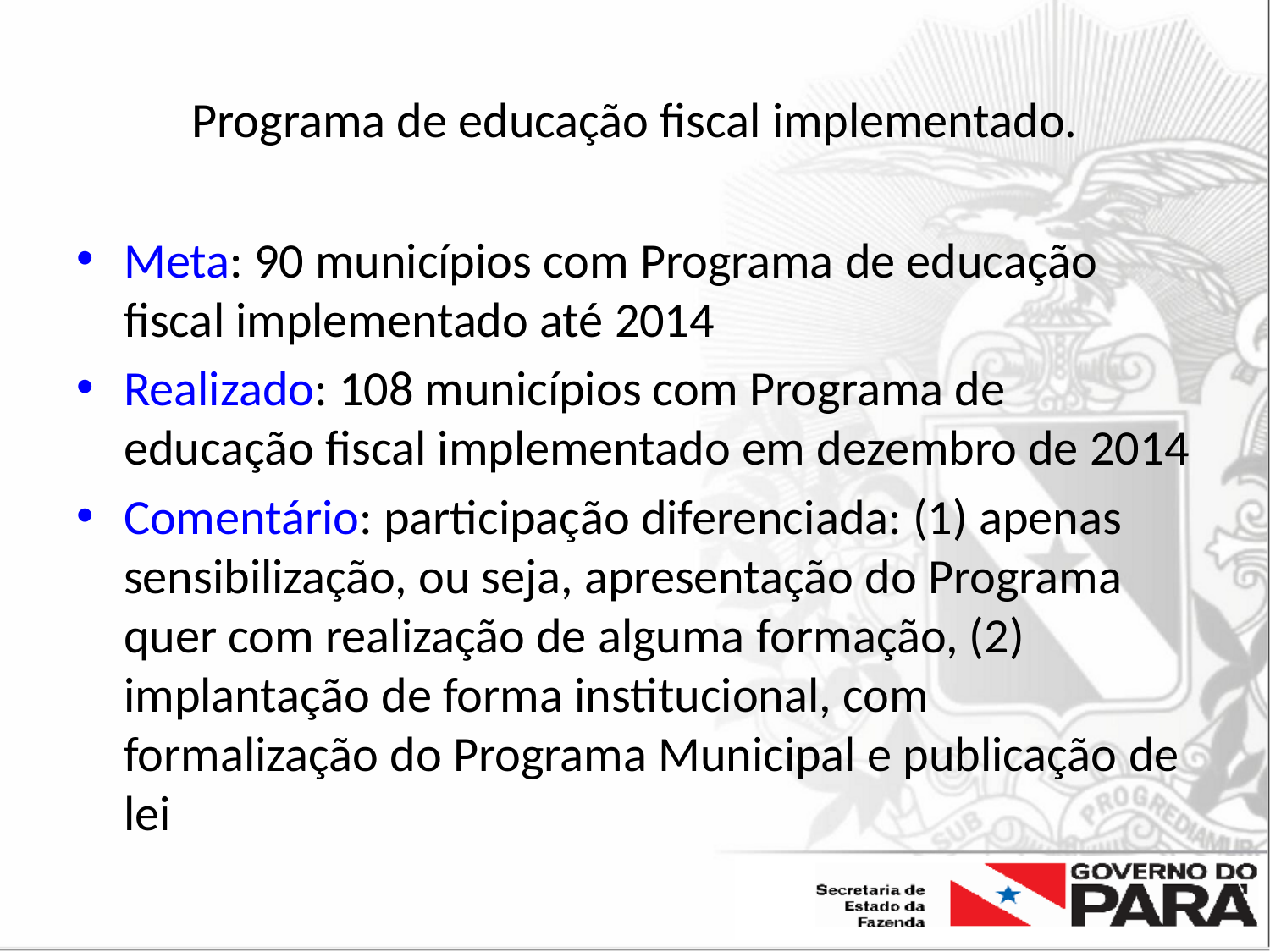

# Programa de educação fiscal implementado.
Meta: 90 municípios com Programa de educação fiscal implementado até 2014
Realizado: 108 municípios com Programa de educação fiscal implementado em dezembro de 2014
Comentário: participação diferenciada: (1) apenas sensibilização, ou seja, apresentação do Programa quer com realização de alguma formação, (2) implantação de forma institucional, com formalização do Programa Municipal e publicação de lei